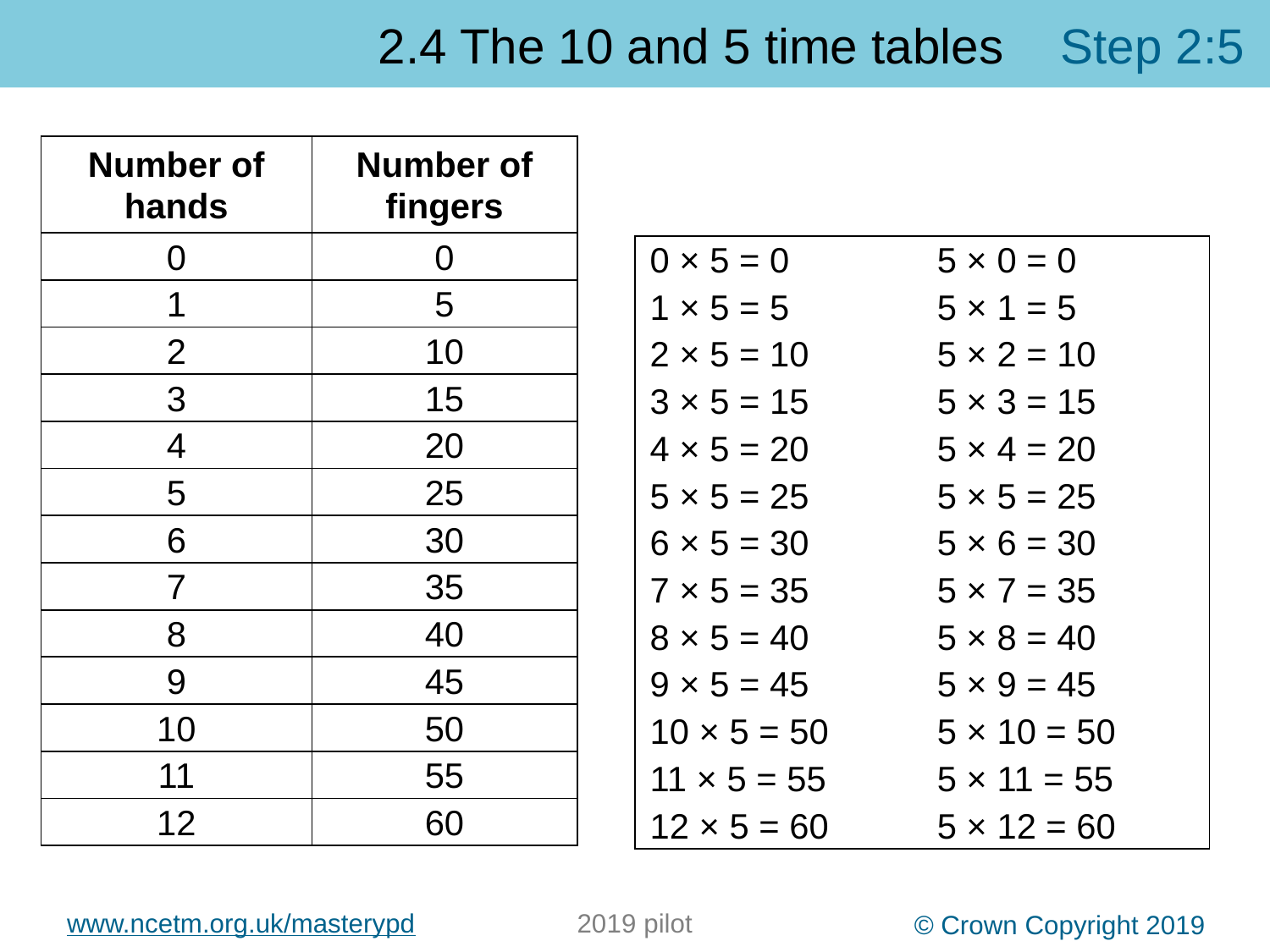

2.4 The 10 and 5 time tables	Step 2:5
| Number of hands | Number of fingers |
| --- | --- |
| 0 | 0 |
| 1 | 5 |
| 2 | 10 |
| 3 | 15 |
| 4 | 20 |
| 5 | 25 |
| 6 | 30 |
| 7 | 35 |
| 8 | 40 |
| 9 | 45 |
| 10 | 50 |
| 11 | 55 |
| 12 | 60 |
| 0 × 5 = 0 | 5 × 0 = 0 |
| --- | --- |
| 1 × 5 = 5 | 5 × 1 = 5 |
| 2 × 5 = 10 | 5 × 2 = 10 |
| 3 × 5 = 15 | 5 × 3 = 15 |
| 4 × 5 = 20 | 5 × 4 = 20 |
| 5 × 5 = 25 | 5 × 5 = 25 |
| 6 × 5 = 30 | 5 × 6 = 30 |
| 7 × 5 = 35 | 5 × 7 = 35 |
| 8 × 5 = 40 | 5 × 8 = 40 |
| 9 × 5 = 45 | 5 × 9 = 45 |
| 10 × 5 = 50 | 5 × 10 = 50 |
| 11 × 5 = 55 | 5 × 11 = 55 |
| 12 × 5 = 60 | 5 × 12 = 60 |